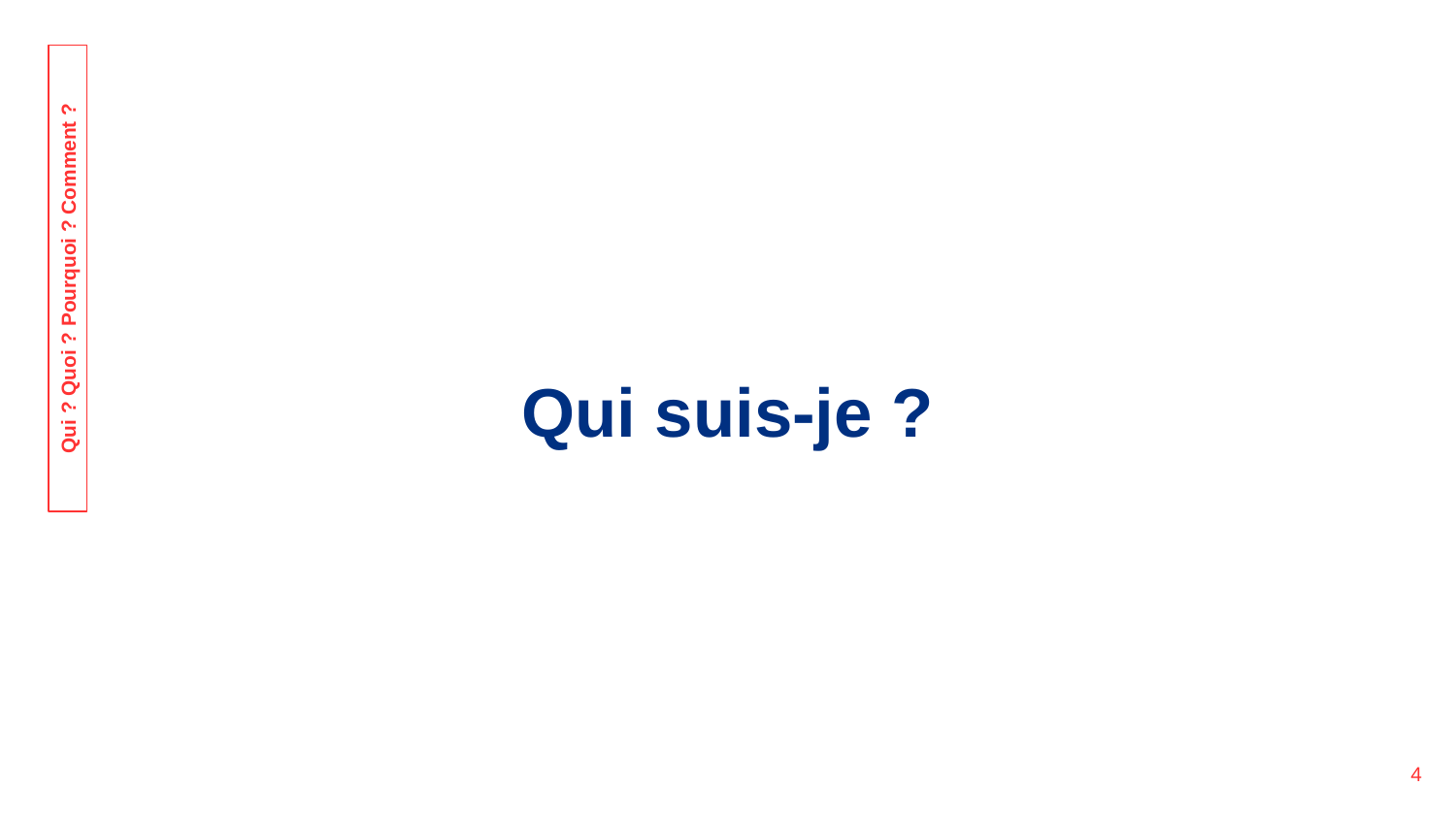

Qui ? Quoi ? Pourquoi ? Comment ?
Qui suis-je ?
4